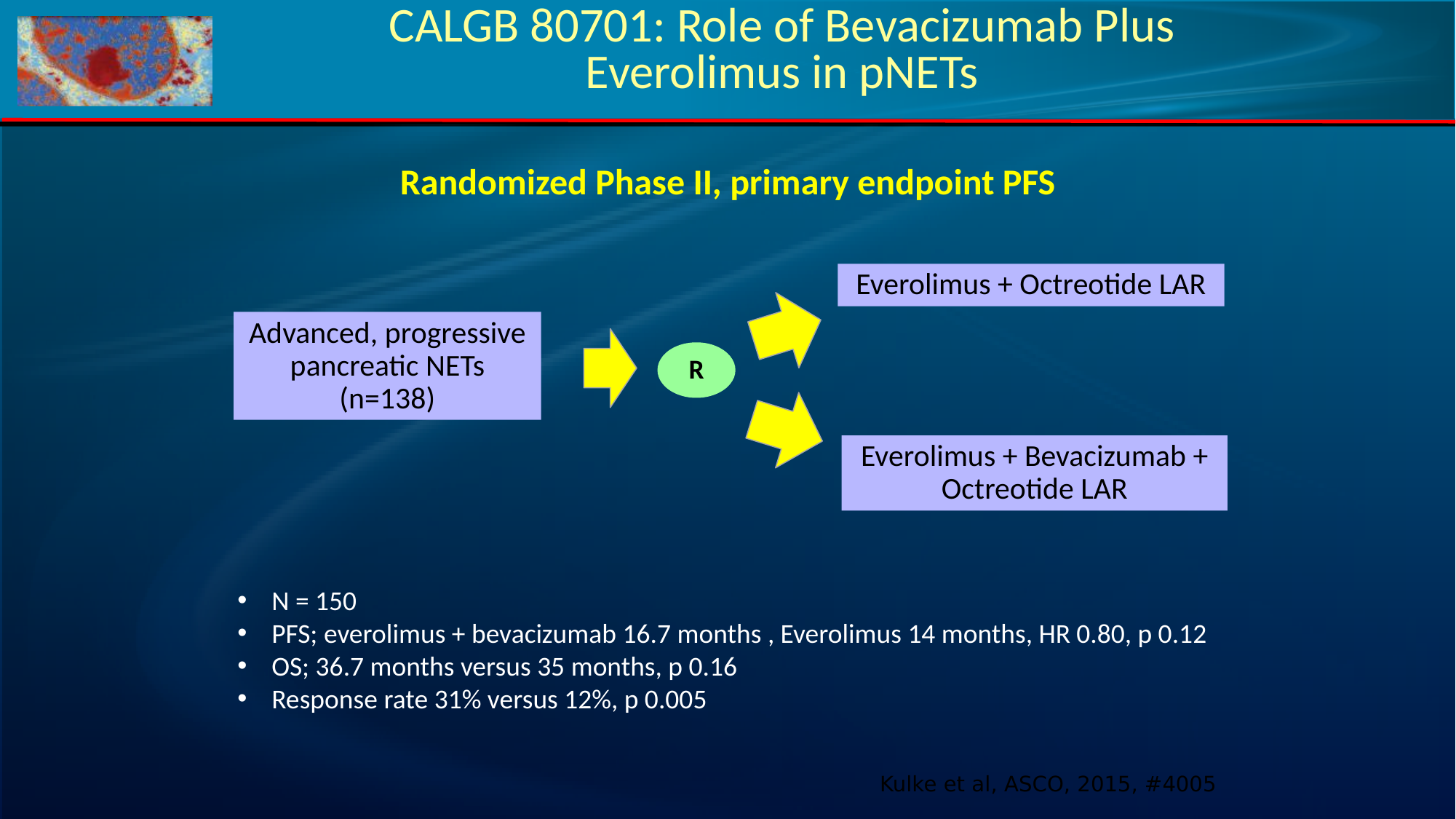

# CALGB 80701: Role of Bevacizumab Plus Everolimus in pNETs
Randomized Phase II, primary endpoint PFS
Everolimus + Octreotide LAR

Advanced, progressive pancreatic NETs
(n=138)

R

Everolimus + Bevacizumab + Octreotide LAR
N = 150
PFS; everolimus + bevacizumab 16.7 months , Everolimus 14 months, HR 0.80, p 0.12
OS; 36.7 months versus 35 months, p 0.16
Response rate 31% versus 12%, p 0.005
Kulke et al, ASCO, 2015, #4005